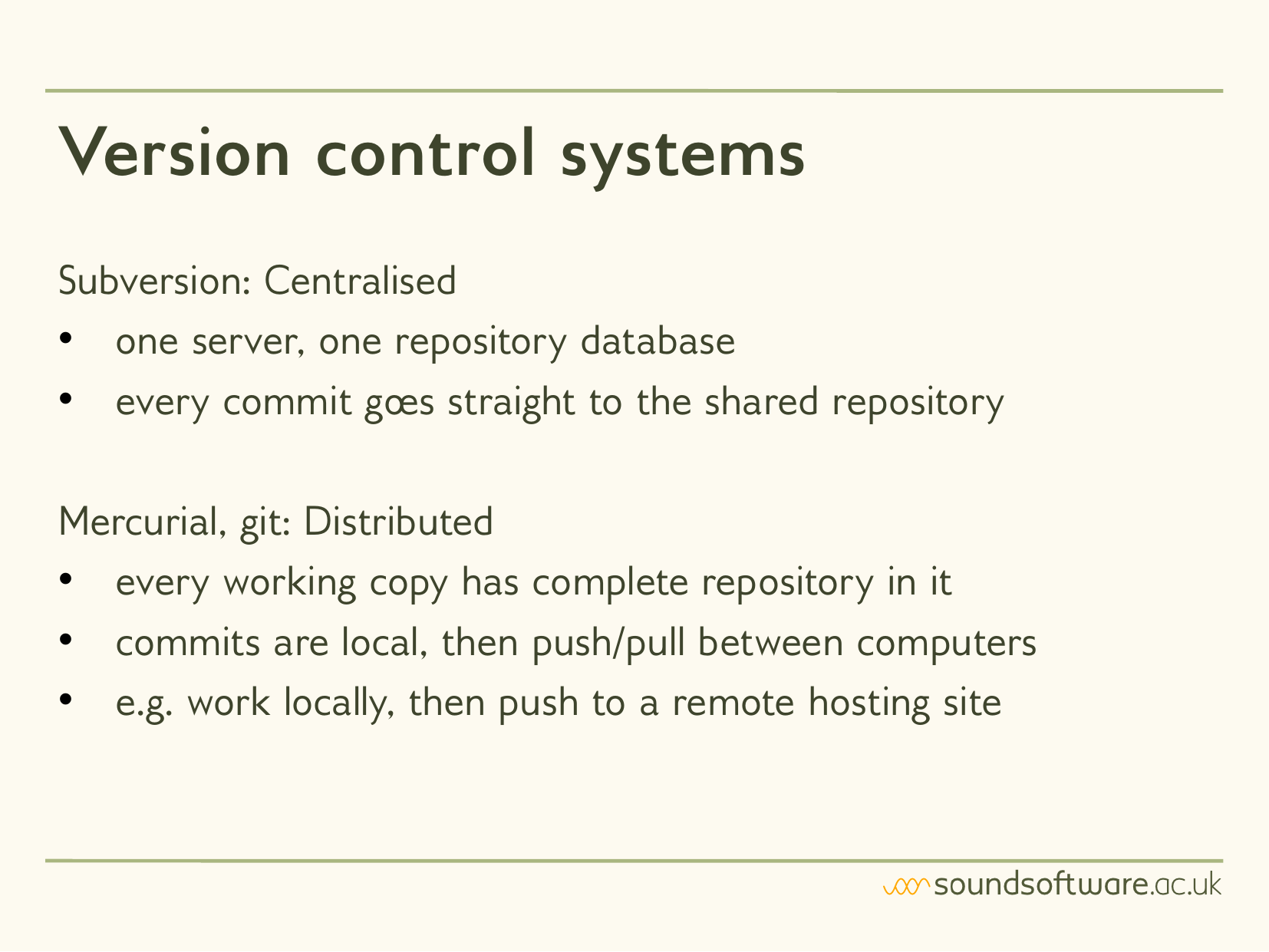

# Version control systems
Subversion: Centralised
one server, one repository database
every commit goes straight to the shared repository

Mercurial, git: Distributed
every working copy has complete repository in it
commits are local, then push/pull between computers
e.g. work locally, then push to a remote hosting site